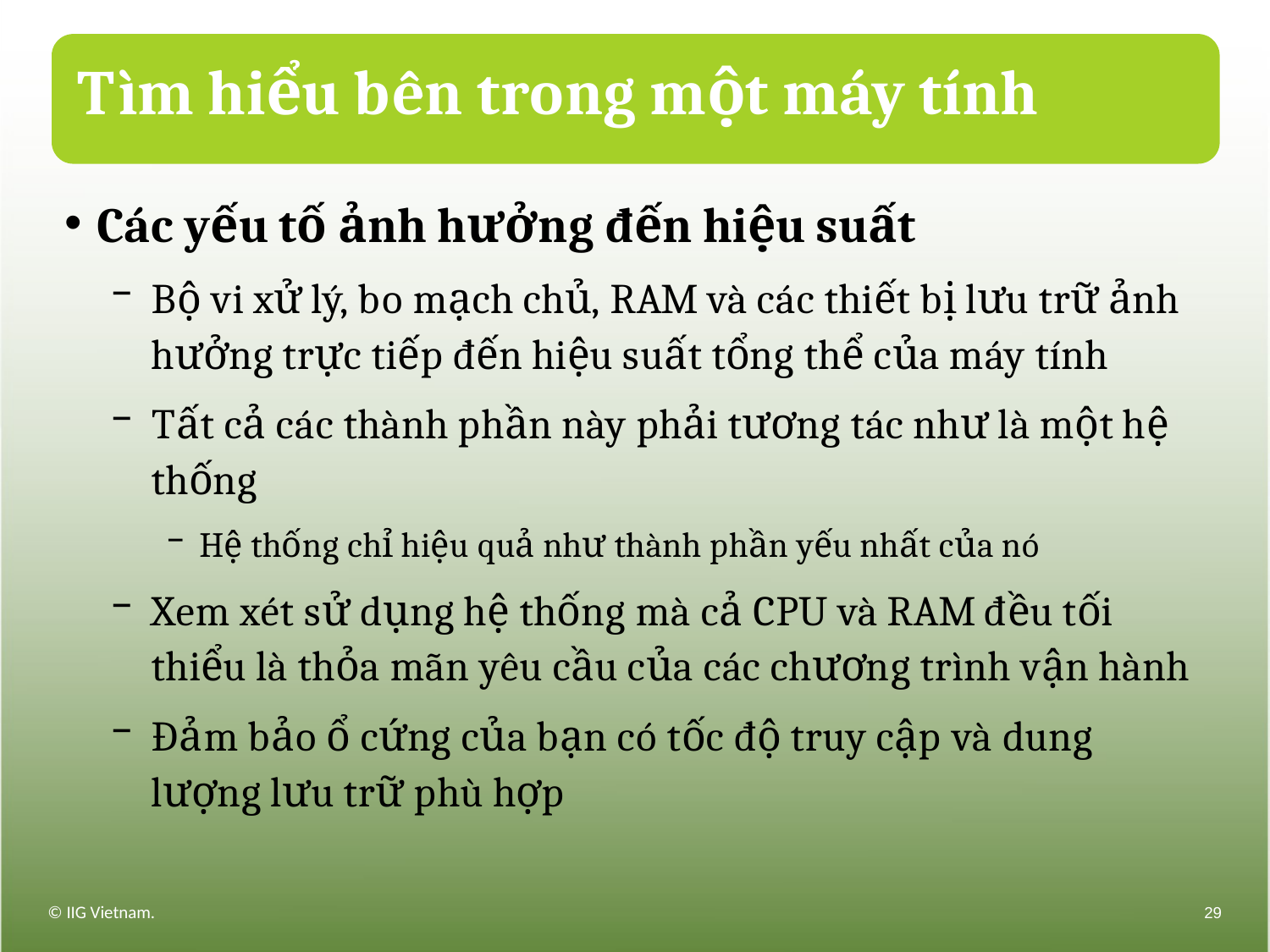

# Tìm hiểu bên trong một máy tính
Các yếu tố ảnh hưởng đến hiệu suất
Bộ vi xử lý, bo mạch chủ, RAM và các thiết bị lưu trữ ảnh hưởng trực tiếp đến hiệu suất tổng thể của máy tính
Tất cả các thành phần này phải tương tác như là một hệ thống
Hệ thống chỉ hiệu quả như thành phần yếu nhất của nó
Xem xét sử dụng hệ thống mà cả CPU và RAM đều tối thiểu là thỏa mãn yêu cầu của các chương trình vận hành
Đảm bảo ổ cứng của bạn có tốc độ truy cập và dung lượng lưu trữ phù hợp
© IIG Vietnam.
29